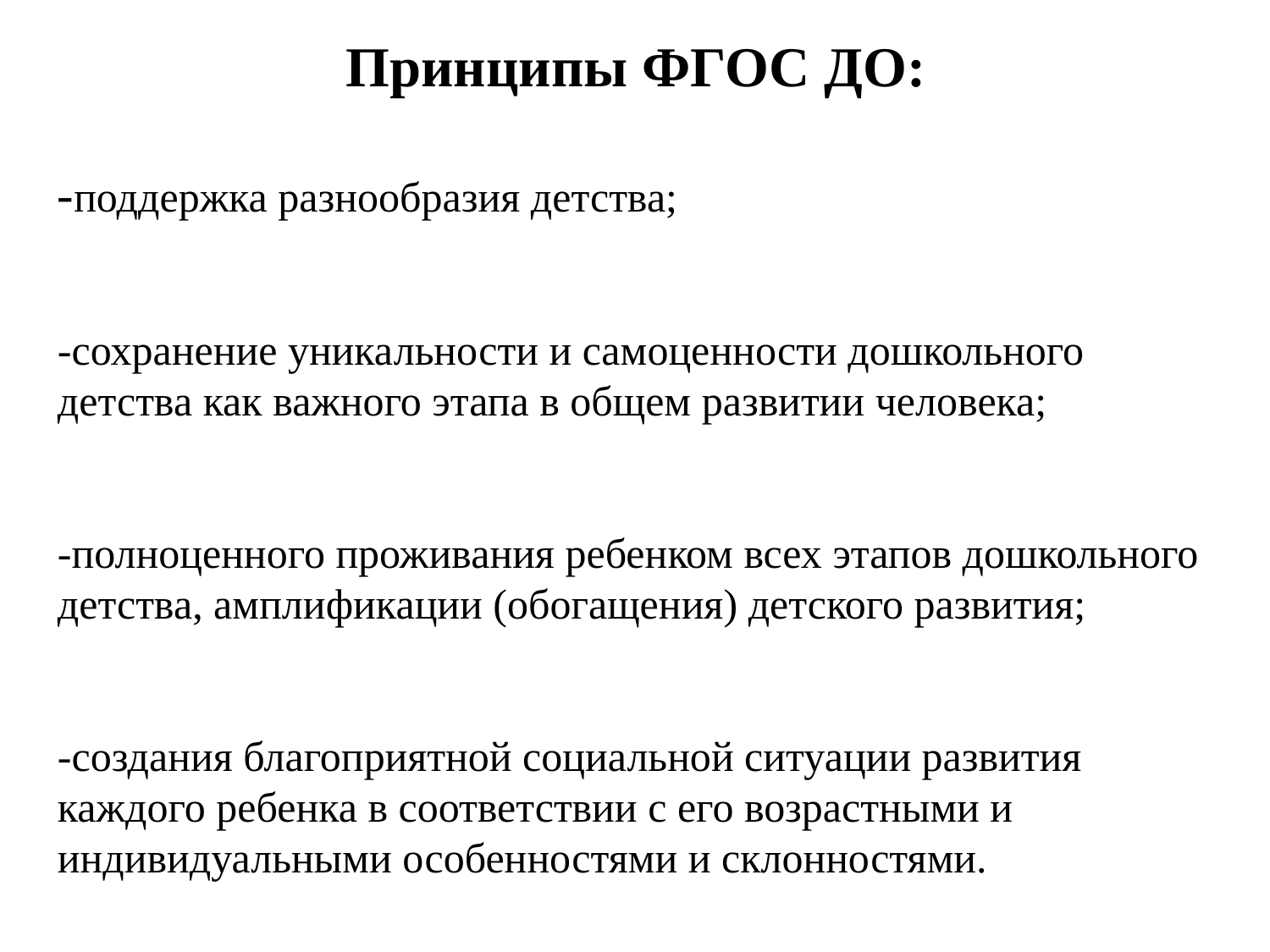

# Принципы ФГОС ДО:
-поддержка разнообразия детства;

-сохранение уникальности и самоценности дошкольного детства как важного этапа в общем развитии человека;

-полноценного проживания ребенком всех этапов дошкольного детства, амплификации (обогащения) детского развития;

-создания благоприятной социальной ситуации развития каждого ребенка в соответствии с его возрастными и индивидуальными особенностями и склонностями.